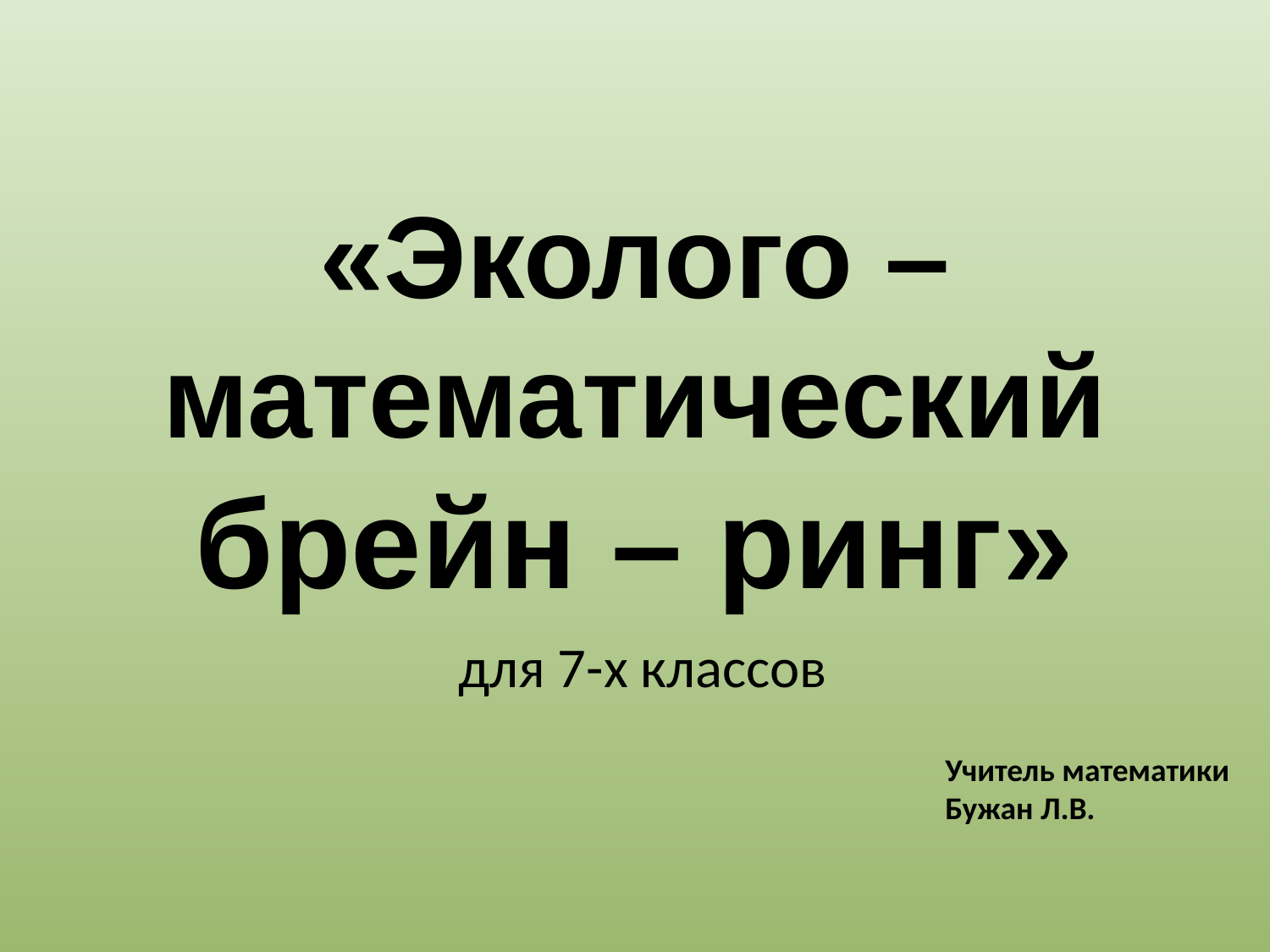

# «Эколого – математический брейн – ринг»
для 7-х классов
Учитель математики
Бужан Л.В.